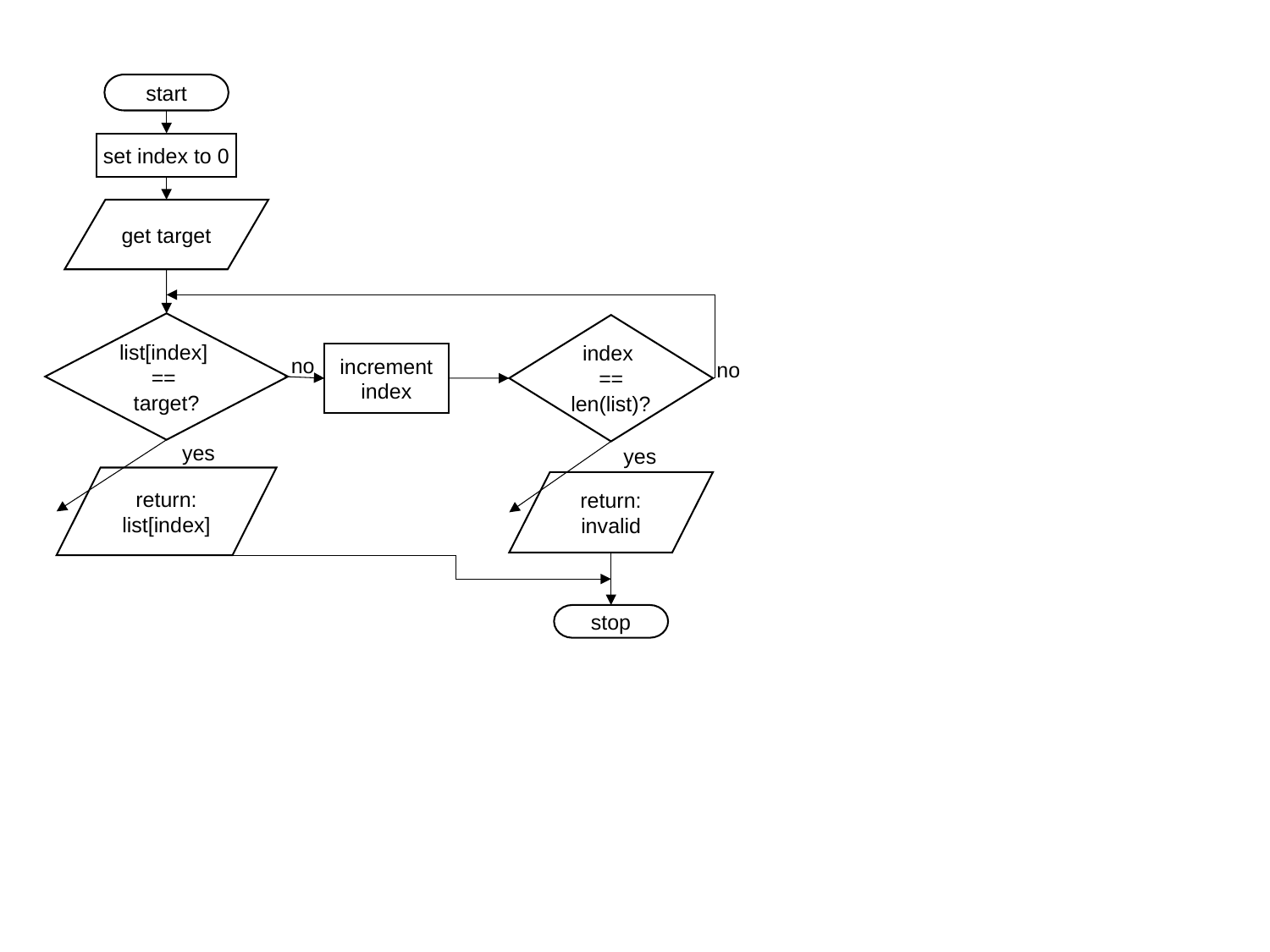

start
set index to 0
get target
list[index]
==
target?
index
== len(list)?
increment index
no
no
yes
yes
return: list[index]
return: invalid
stop